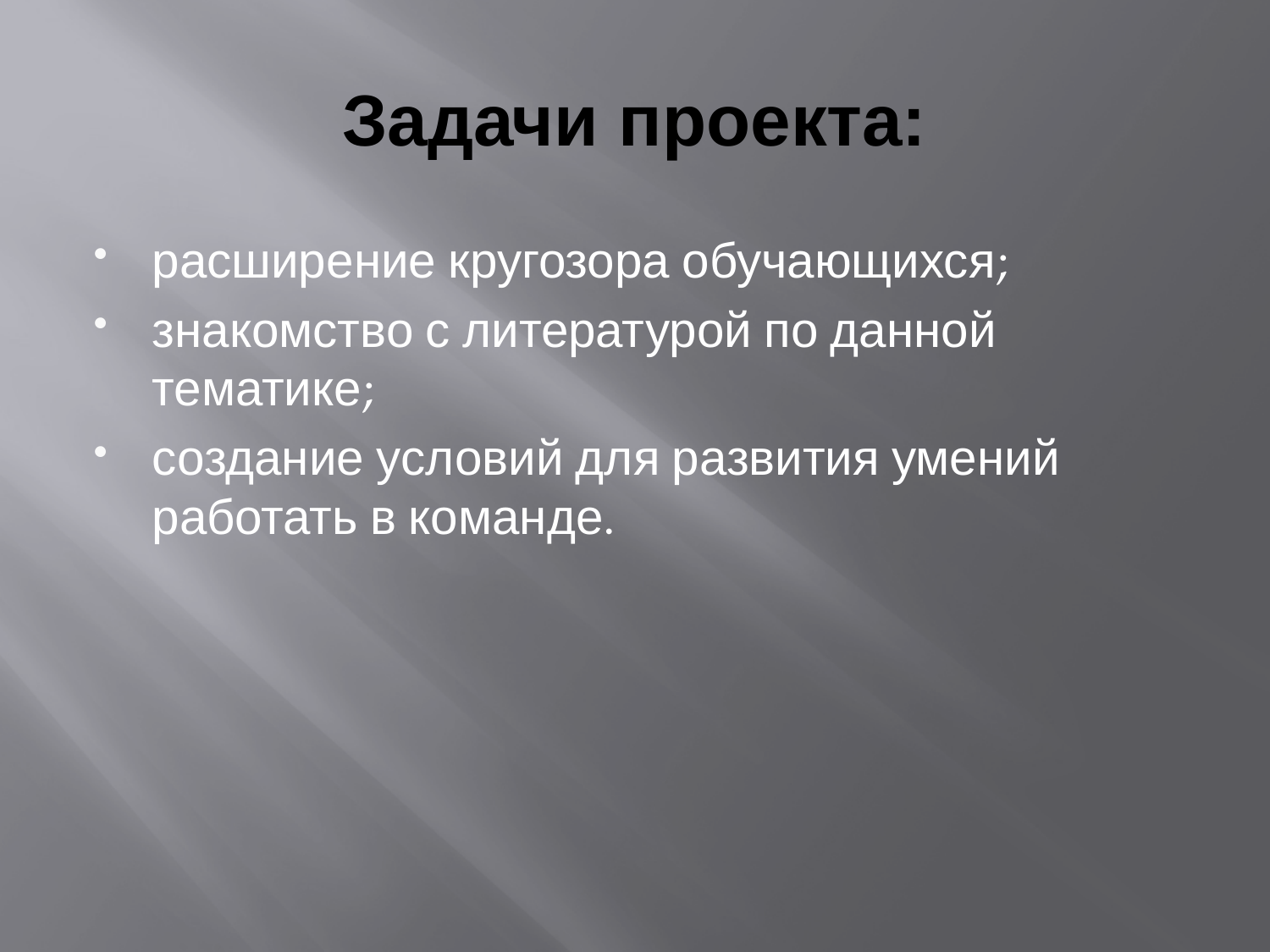

# Задачи проекта:
расширение кругозора обучающихся;
знакомство с литературой по данной тематике;
создание условий для развития умений работать в команде.